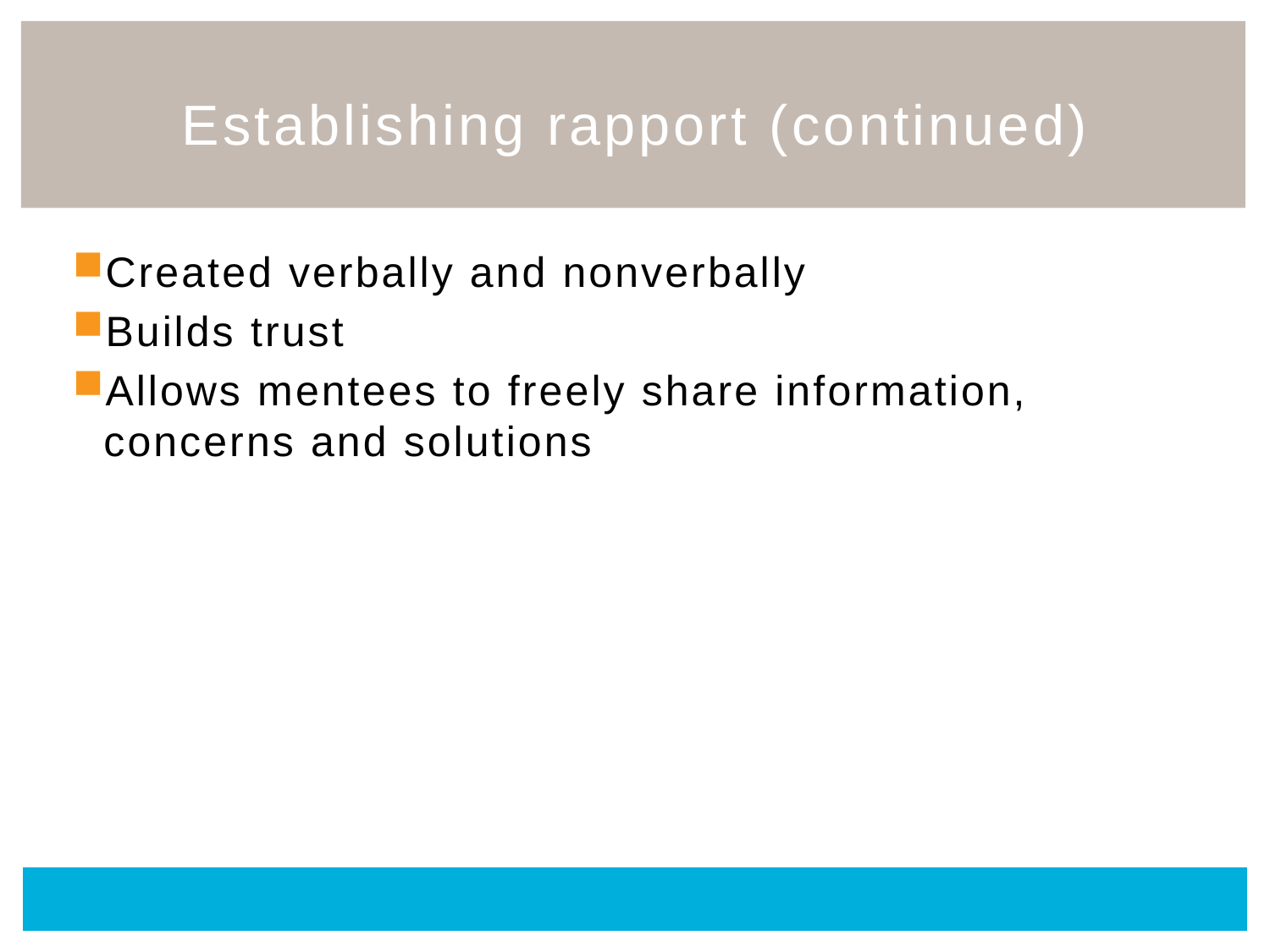

# Establishing rapport (continued)
Created verbally and nonverbally
Builds trust
Allows mentees to freely share information, concerns and solutions